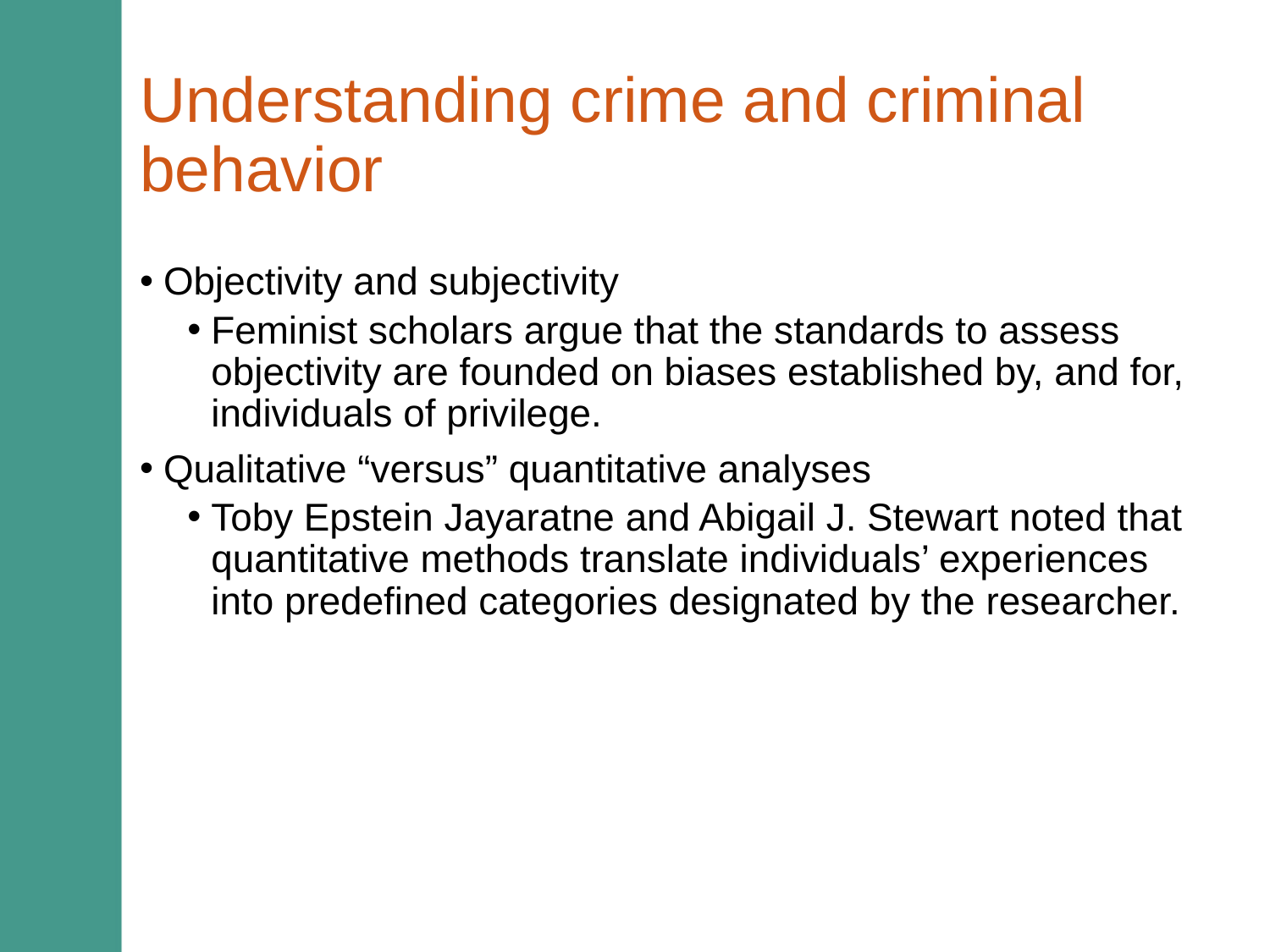

# Understanding crime and criminal behavior
Objectivity and subjectivity
Feminist scholars argue that the standards to assess objectivity are founded on biases established by, and for, individuals of privilege.
Qualitative “versus” quantitative analyses
Toby Epstein Jayaratne and Abigail J. Stewart noted that quantitative methods translate individuals’ experiences into predefined categories designated by the researcher.